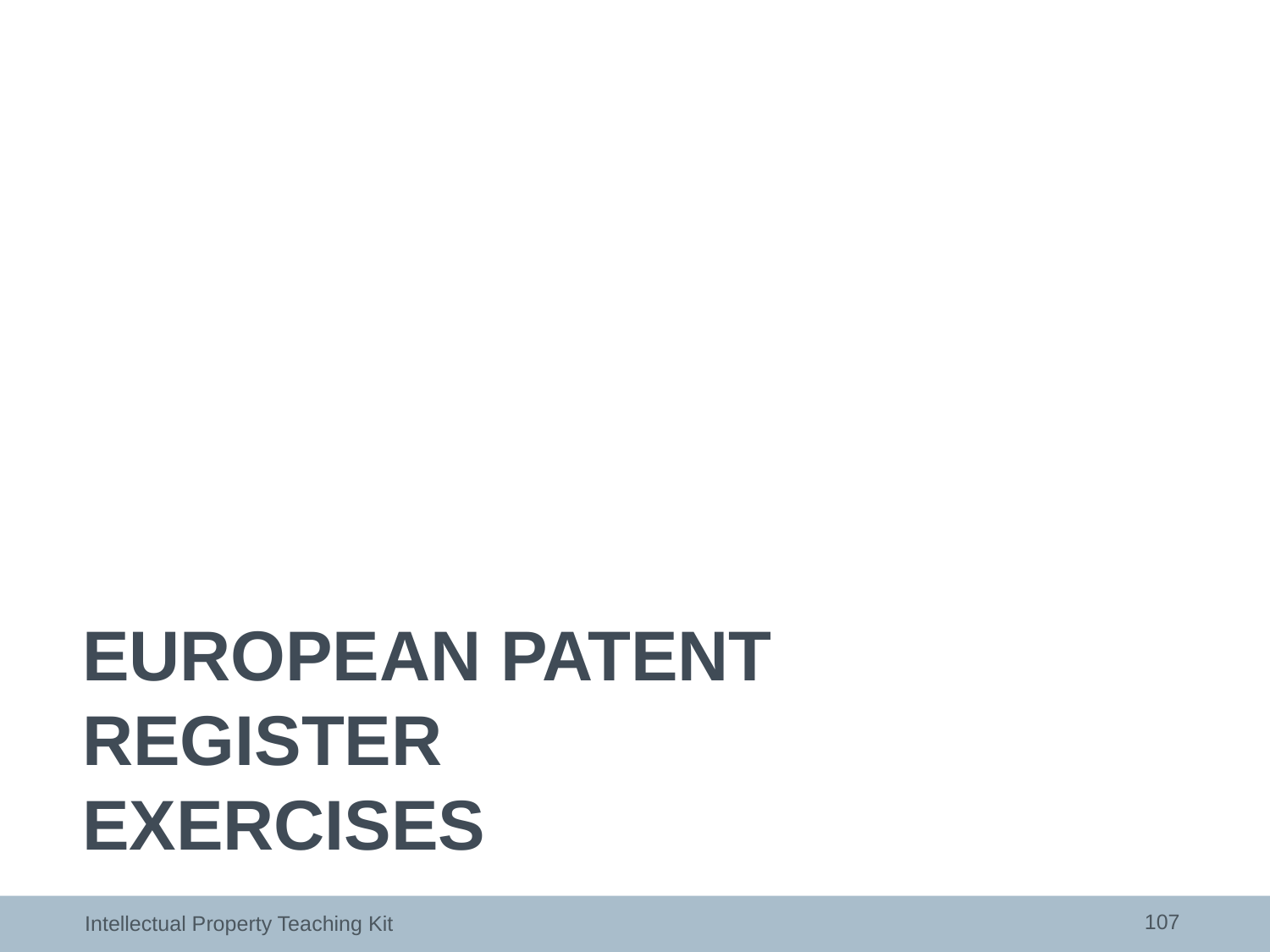

# European Patent  Register Exercises
107
Intellectual Property Teaching Kit